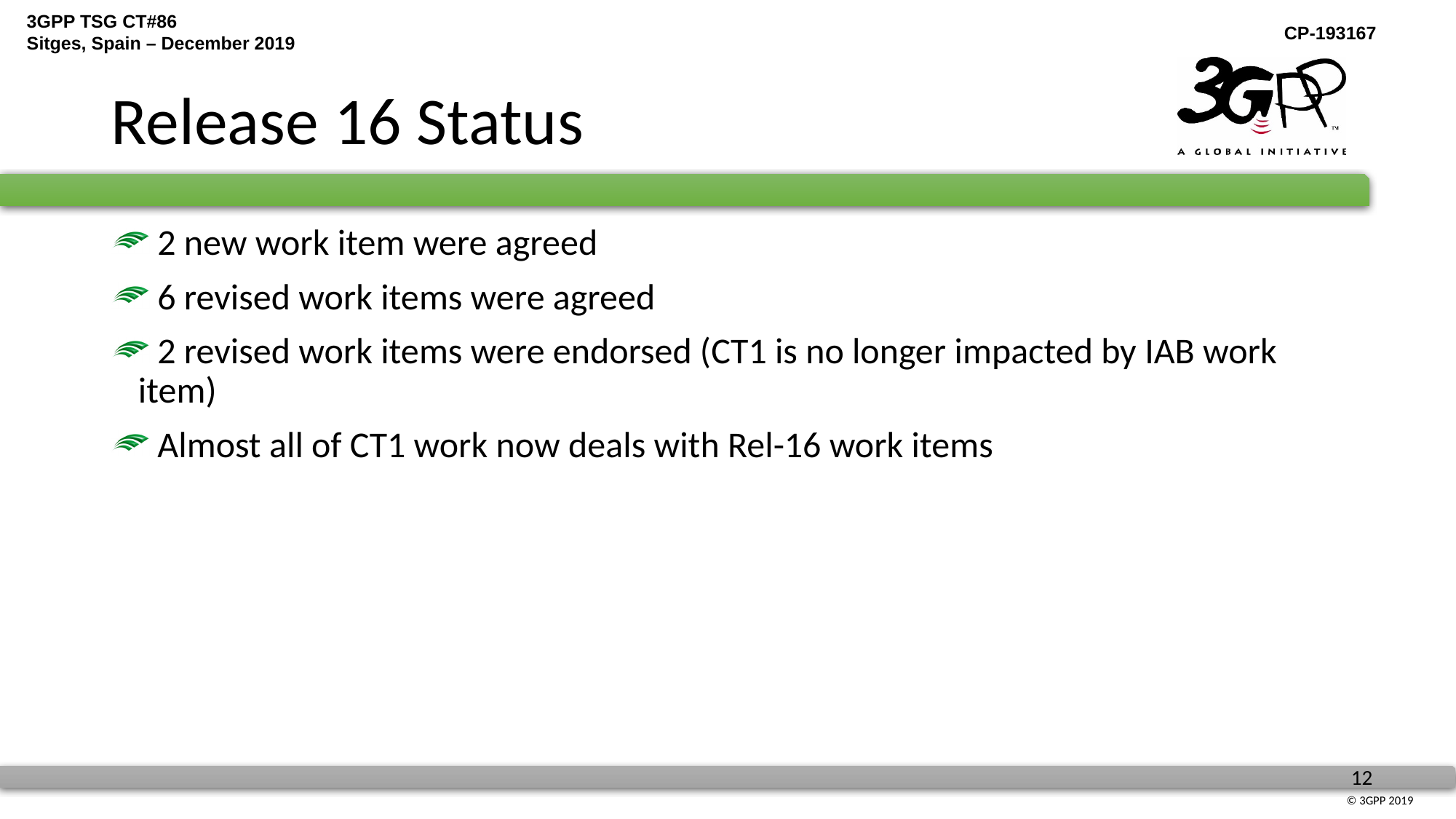

# Release 16 Status
 2 new work item were agreed
 6 revised work items were agreed
 2 revised work items were endorsed (CT1 is no longer impacted by IAB work item)
 Almost all of CT1 work now deals with Rel-16 work items